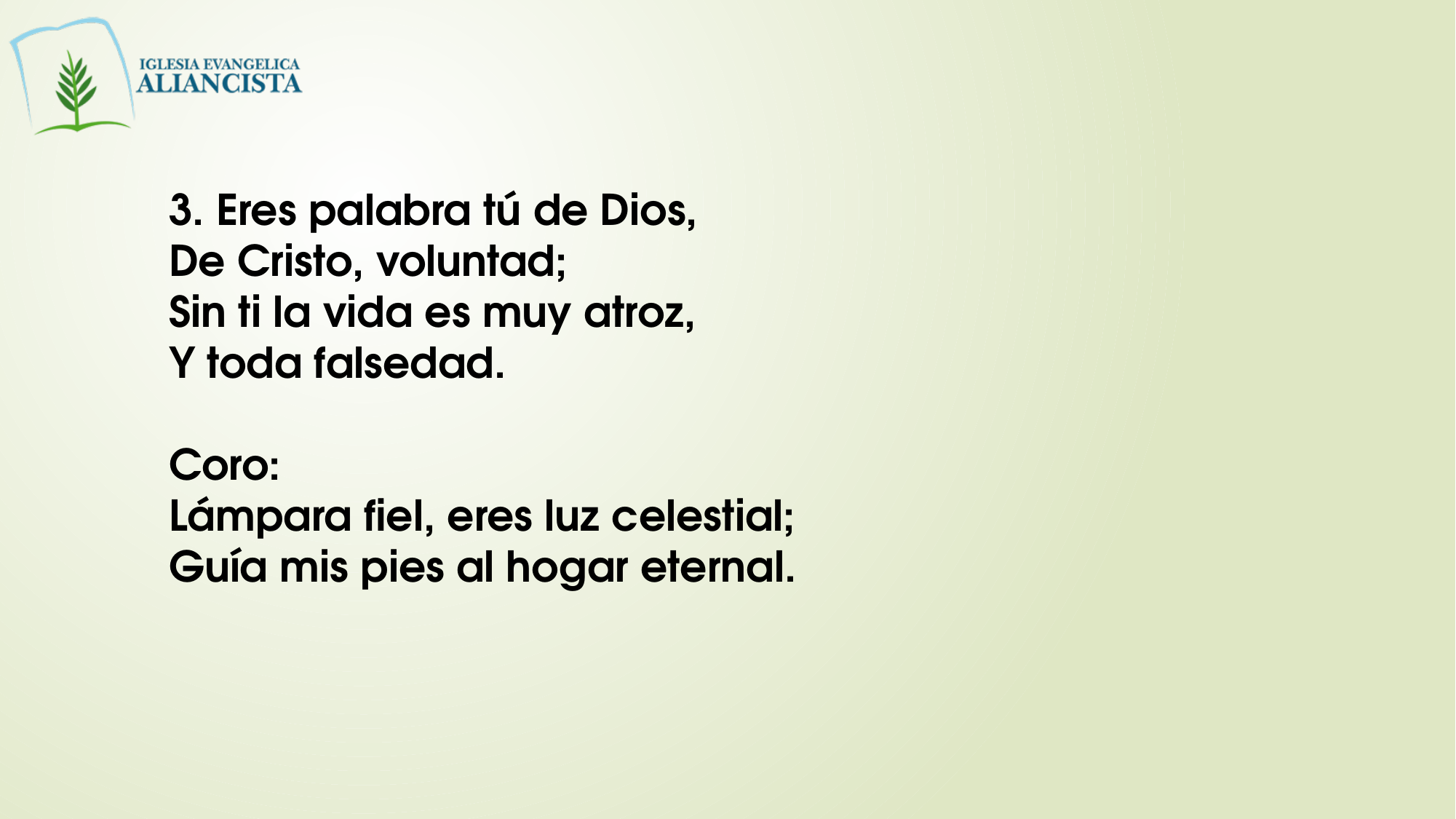

3. Eres palabra tú de Dios,
De Cristo, voluntad;
Sin ti la vida es muy atroz,
Y toda falsedad.

Coro:
Lámpara fiel, eres luz celestial;
Guía mis pies al hogar eternal.